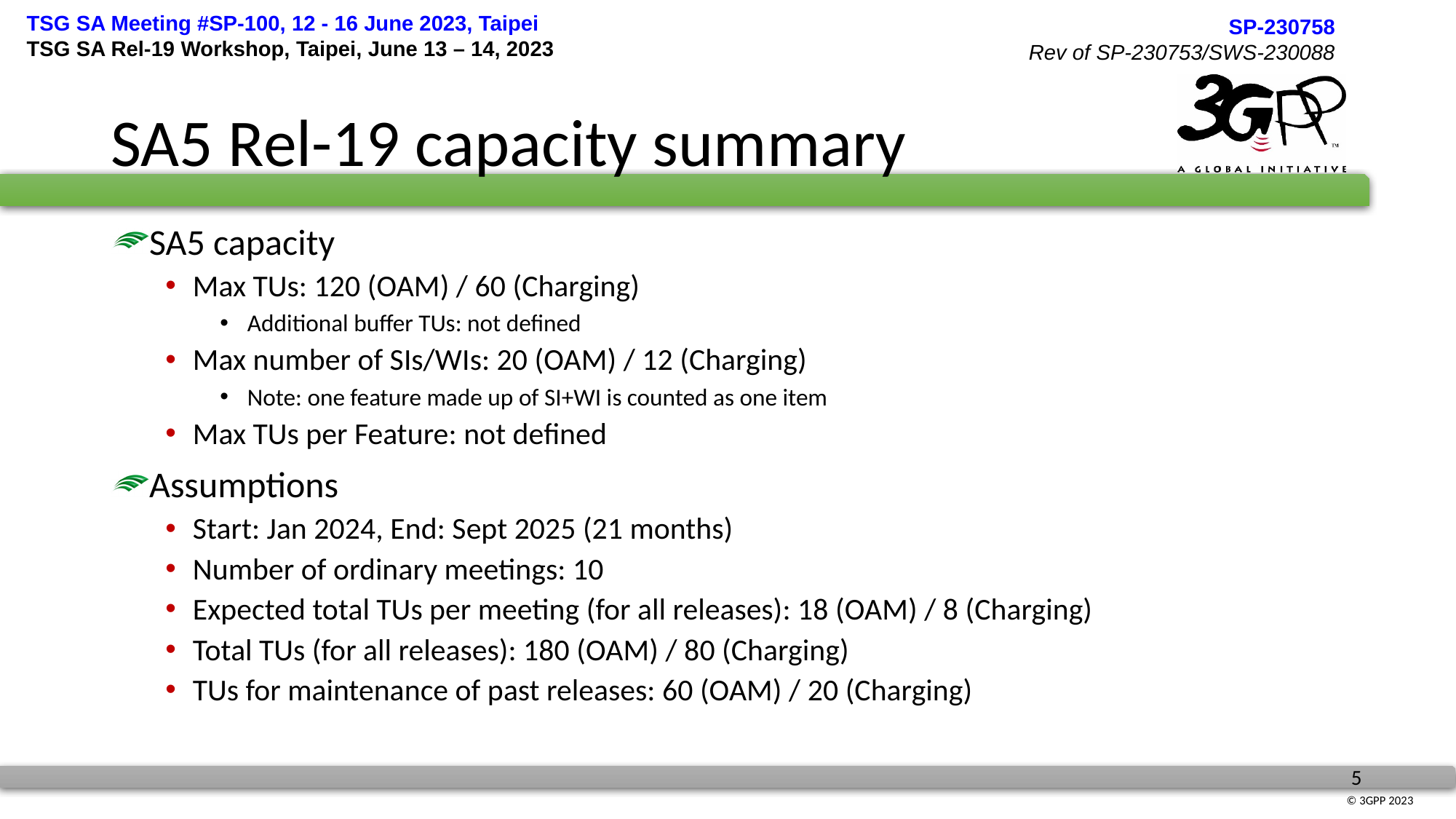

# SA5 Rel-19 capacity summary
SA5 capacity
Max TUs: 120 (OAM) / 60 (Charging)
Additional buffer TUs: not defined
Max number of SIs/WIs: 20 (OAM) / 12 (Charging)
Note: one feature made up of SI+WI is counted as one item
Max TUs per Feature: not defined
Assumptions
Start: Jan 2024, End: Sept 2025 (21 months)
Number of ordinary meetings: 10
Expected total TUs per meeting (for all releases): 18 (OAM) / 8 (Charging)
Total TUs (for all releases): 180 (OAM) / 80 (Charging)
TUs for maintenance of past releases: 60 (OAM) / 20 (Charging)